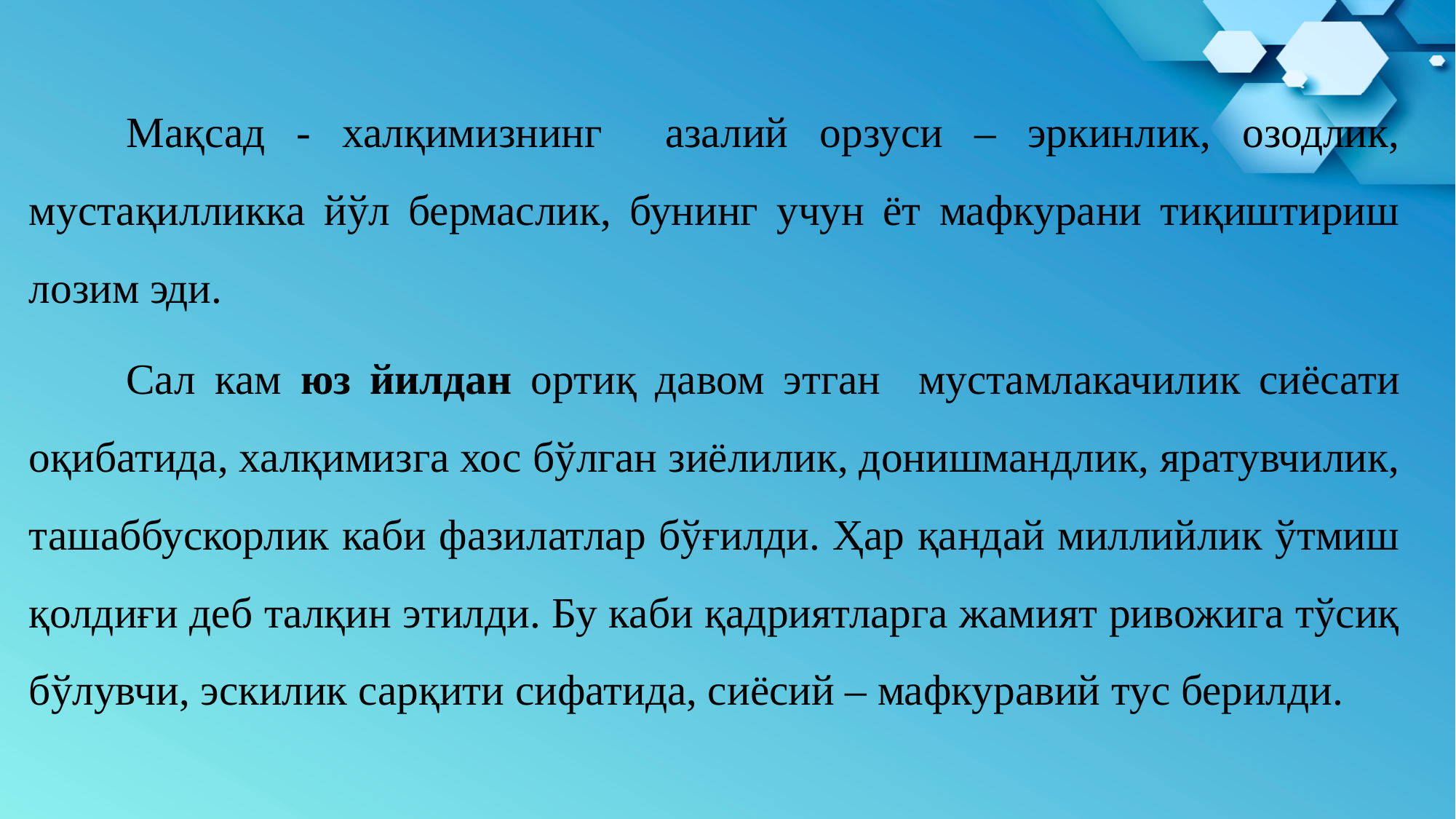

Мақсад - халқимизнинг  азалий орзуси – эркинлик, озодлик, мустақилликка йўл бермаслик, бунинг учун ёт мафкурани тиқиштириш лозим эди.
	Сал кам юз йилдан ортиқ давом этган  мустамлакачилик сиёсати оқибатида, халқимизга хос бўлган зиёлилик, донишмандлик, яратувчилик, ташаббускорлик каби фазилатлар бўғилди. Ҳар қандай миллийлик ўтмиш қолдиғи деб талқин этилди. Бу каби қадриятларга жамият ривожига тўсиқ бўлувчи, эскилик сарқити сифатида, сиёсий – мафкуравий тус берилди.